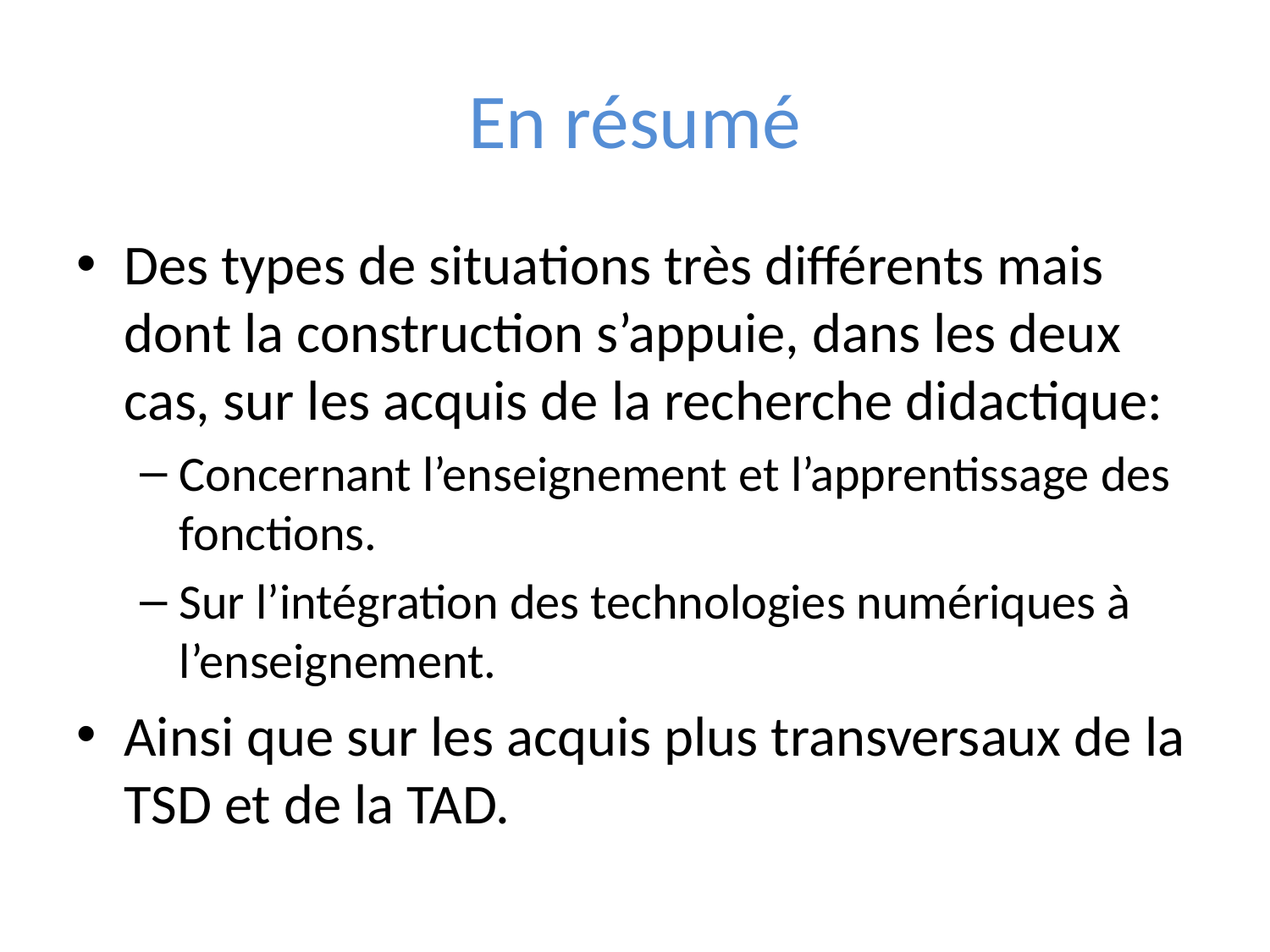

# En résumé
Des types de situations très différents mais dont la construction s’appuie, dans les deux cas, sur les acquis de la recherche didactique:
Concernant l’enseignement et l’apprentissage des fonctions.
Sur l’intégration des technologies numériques à l’enseignement.
Ainsi que sur les acquis plus transversaux de la TSD et de la TAD.